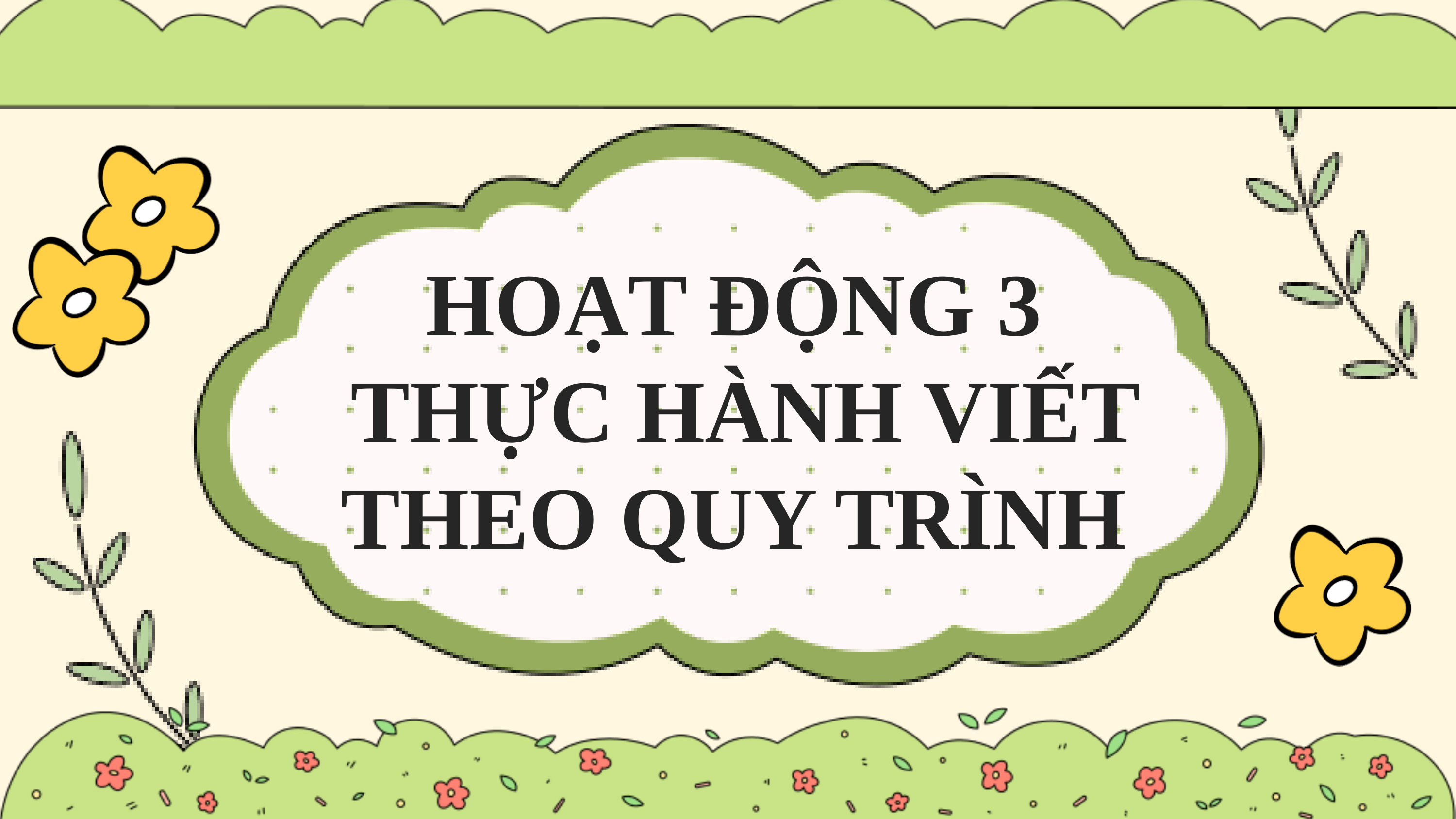

HOẠT ĐỘNG 3
 THỰC HÀNH VIẾT THEO QUY TRÌNH